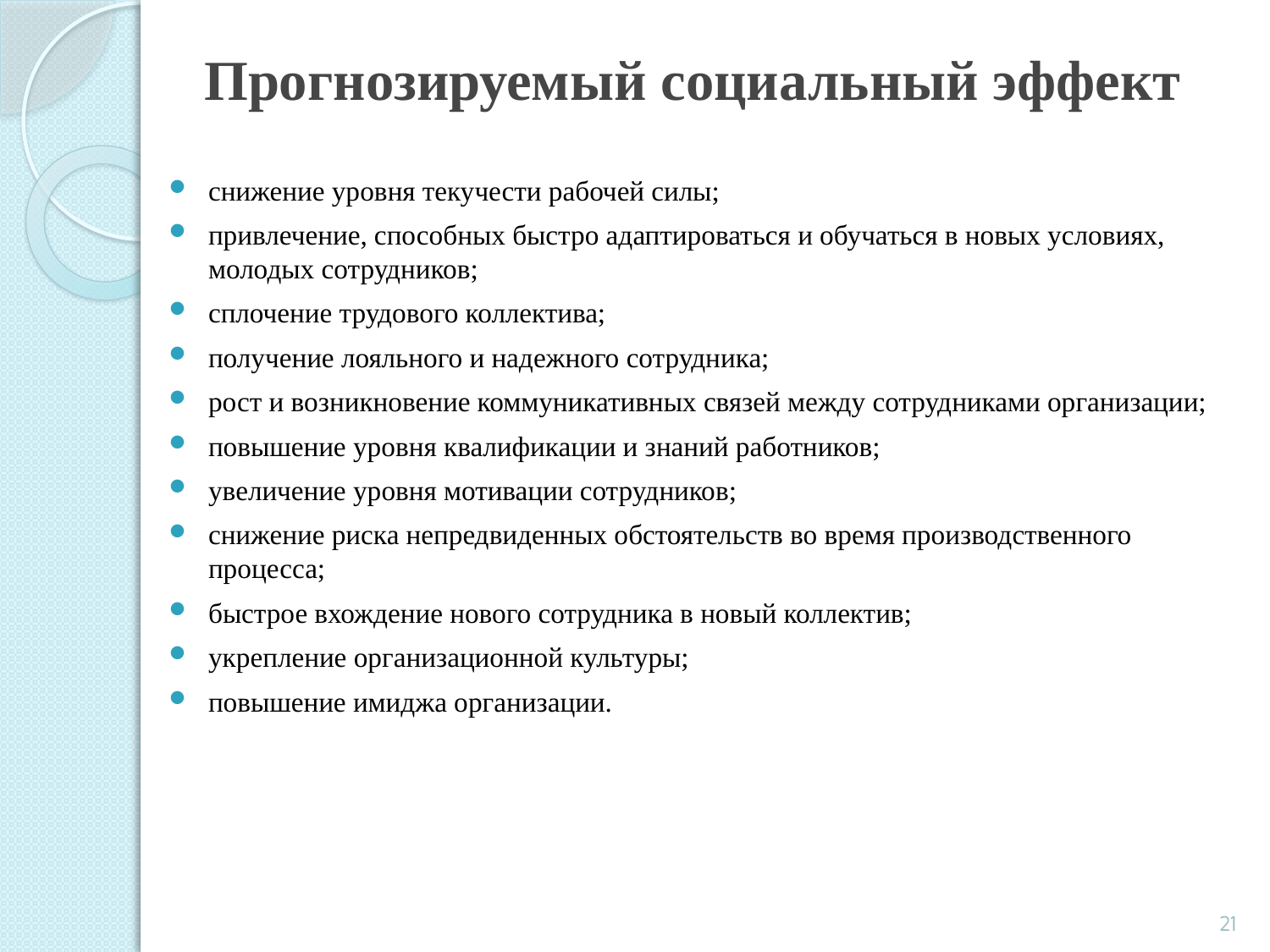

# Прогнозируемый социальный эффект
снижение уровня текучести рабочей силы;
привлечение, способных быстро адаптироваться и обучаться в новых условиях, молодых сотрудников;
сплочение трудового коллектива;
получение лояльного и надежного сотрудника;
рост и возникновение коммуникативных связей между сотрудниками организации;
повышение уровня квалификации и знаний работников;
увеличение уровня мотивации сотрудников;
снижение риска непредвиденных обстоятельств во время производственного процесса;
быстрое вхождение нового сотрудника в новый коллектив;
укрепление организационной культуры;
повышение имиджа организации.

21